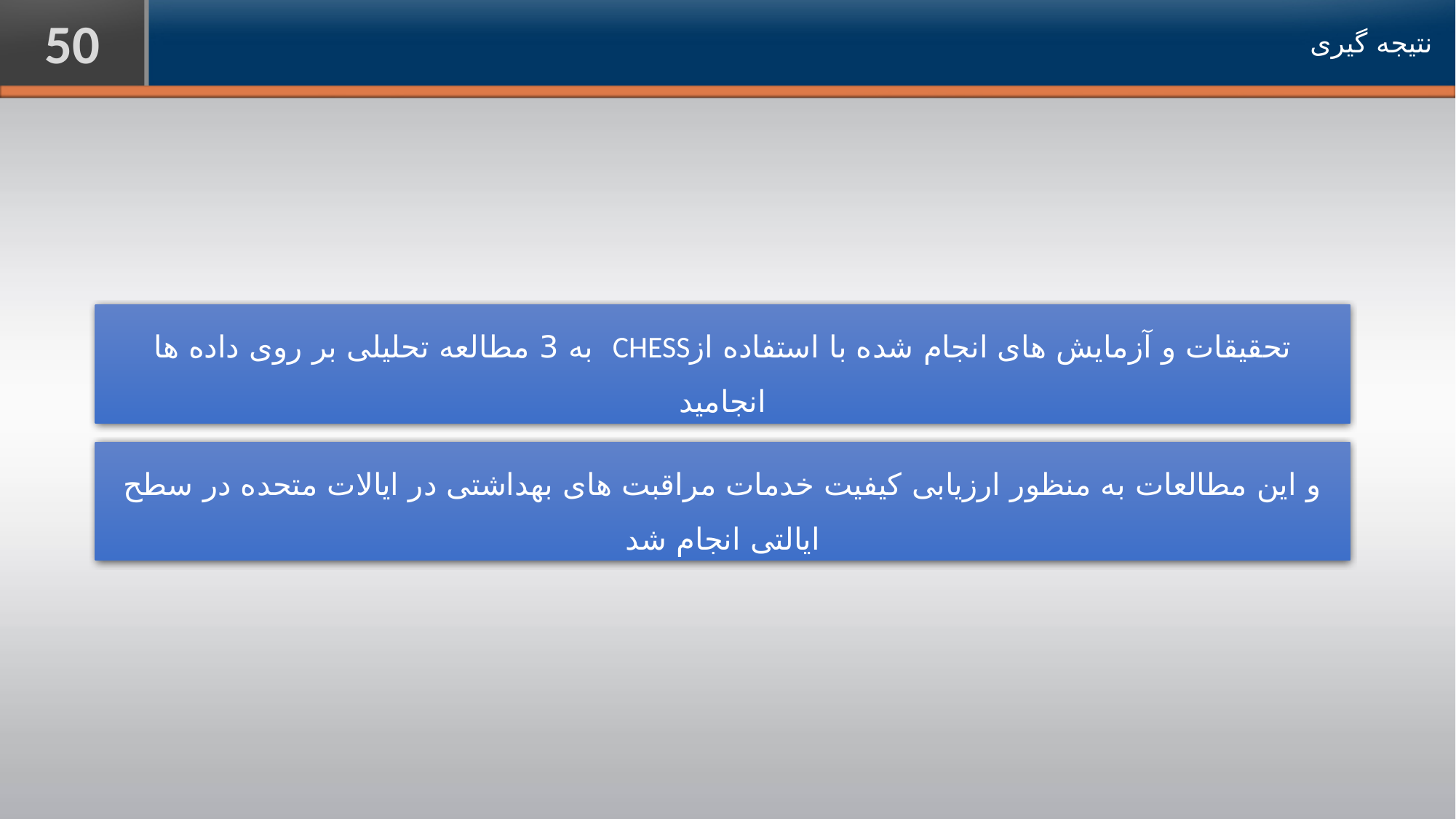

50
نتیجه گیری
تحقیقات و آزمایش های انجام شده با استفاده ازCHESS  به 3 مطالعه تحلیلی بر روی داده ها انجامید
و این مطالعات به منظور ارزیابی کیفیت خدمات مراقبت های بهداشتی در ایالات متحده در سطح ایالتی انجام شد